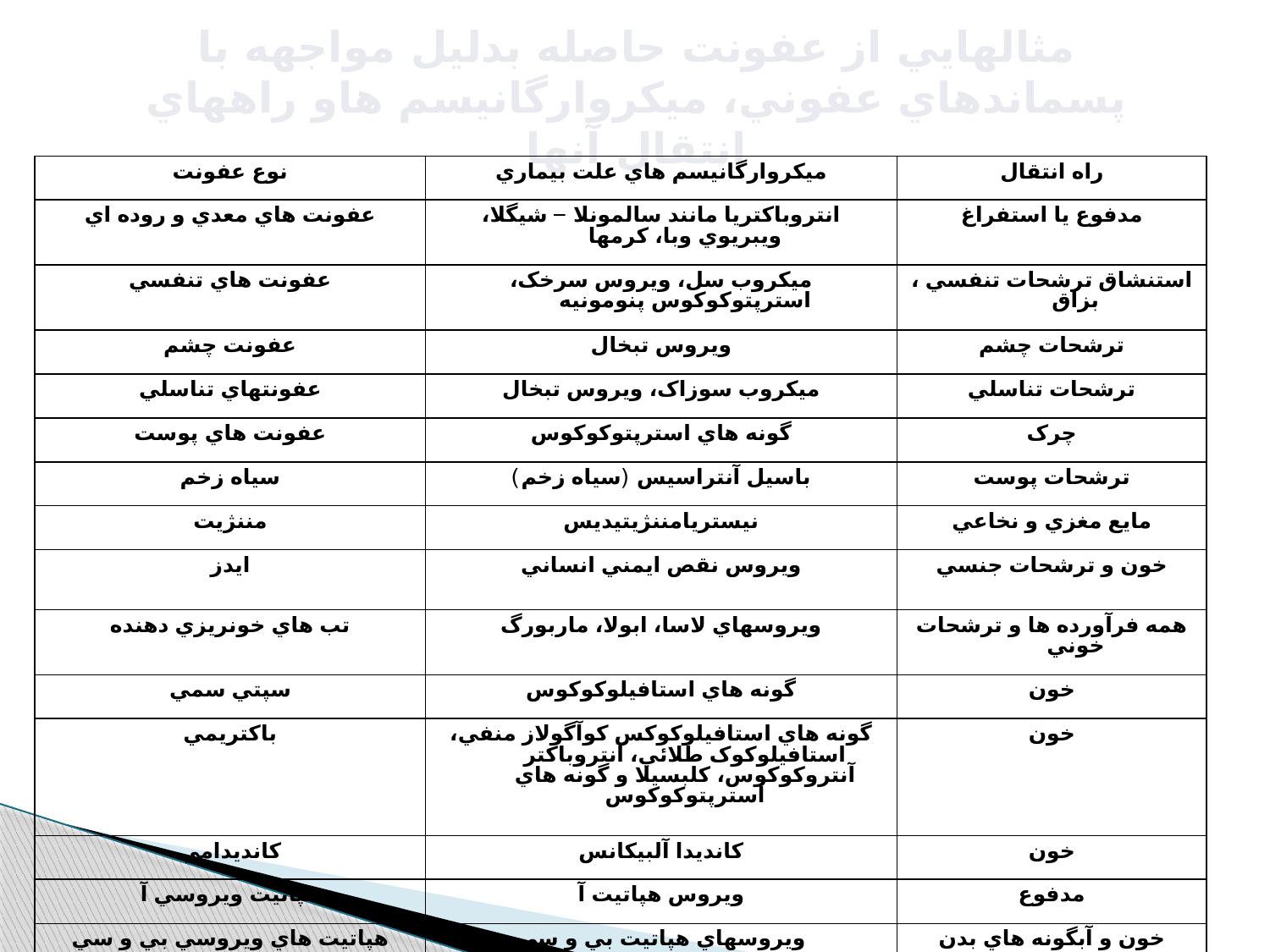

# مثالهايي از عفونت حاصله بدليل مواجهه با پسماندهاي عفوني، ميکروارگانيسم هاو راههاي انتقال آنها
| نوع عفونت | ميکروارگانيسم هاي علت بيماري | راه انتقال |
| --- | --- | --- |
| عفونت هاي معدي و روده اي | انتروباکتريا مانند سالمونلا – شيگلا، ويبريوي وبا، کرمها | مدفوع يا استفراغ |
| عفونت هاي تنفسي | ميکروب سل، ويروس سرخک، استرپتوکوکوس پنومونيه | استنشاق ترشحات تنفسي ، بزاق |
| عفونت چشم | ويروس تبخال | ترشحات چشم |
| عفونتهاي تناسلي | ميکروب سوزاک، ويروس تبخال | ترشحات تناسلي |
| عفونت هاي پوست | گونه هاي استرپتوکوکوس | چرک |
| سياه زخم | باسيل آنتراسيس (سياه زخم) | ترشحات پوست |
| مننژيت | نيستريامننژيتيديس | مايع مغزي و نخاعي |
| ايدز | ويروس نقص ايمني انساني | خون و ترشحات جنسي |
| تب هاي خونريزي دهنده | ويروسهاي لاسا، ابولا، ماربورگ | همه فرآورده ها و ترشحات خوني |
| سپتي سمي | گونه هاي استافيلوکوکوس | خون |
| باکتريمي | گونه هاي استافيلوکوکس کوآگولاز منفي، استافيلوکوک طلائي، آنتروباکتر آنتروکوکوس، کلبسيلا و گونه هاي استرپتوکوکوس | خون |
| کانديدامي | کانديدا آلبيکانس | خون |
| هپاتيت ويروسي آ | ويروس هپاتيت آ | مدفوع |
| هپاتيت هاي ويروسي بي و سي | ويروسهاي هپاتيت بي و سي | خون و آبگونه هاي بدن |